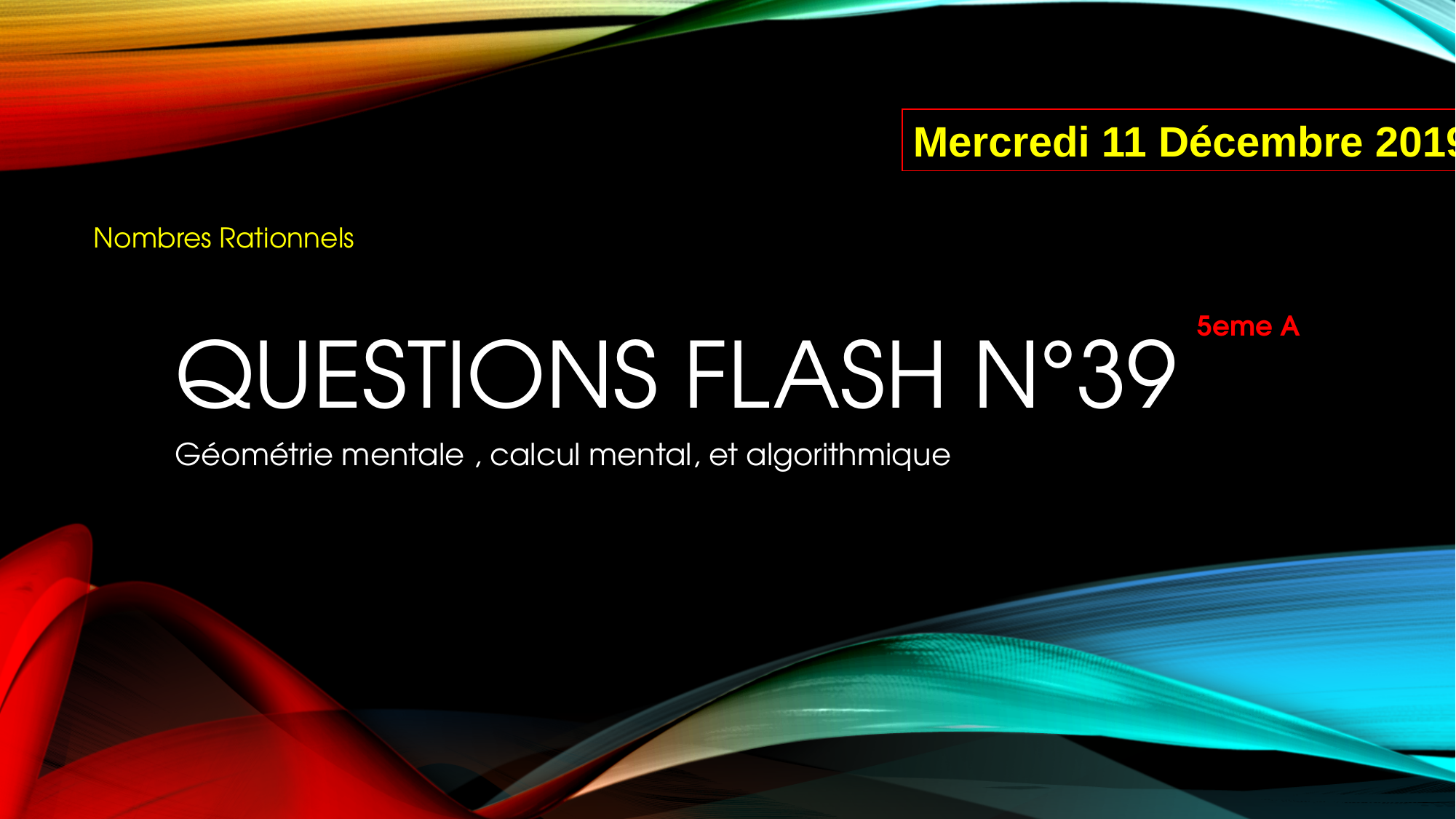

Mercredi 11 Décembre 2019
Nombres Rationnels
# Questions FLASH n°39
5eme A
Géométrie mentale , calcul mental, et algorithmique